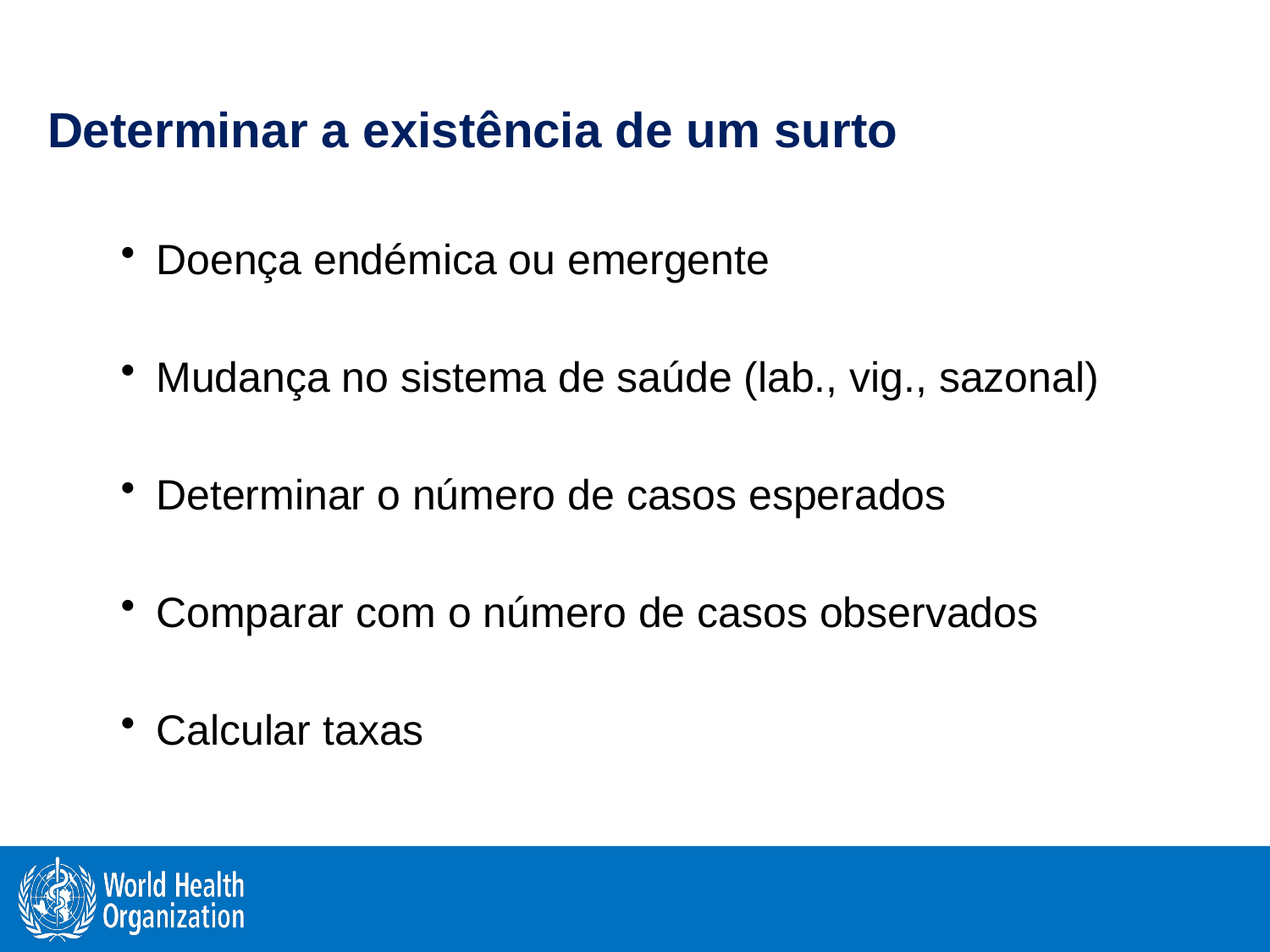

Determinar a existência de um surto
Doença endémica ou emergente
Mudança no sistema de saúde (lab., vig., sazonal)
Determinar o número de casos esperados
Comparar com o número de casos observados
Calcular taxas